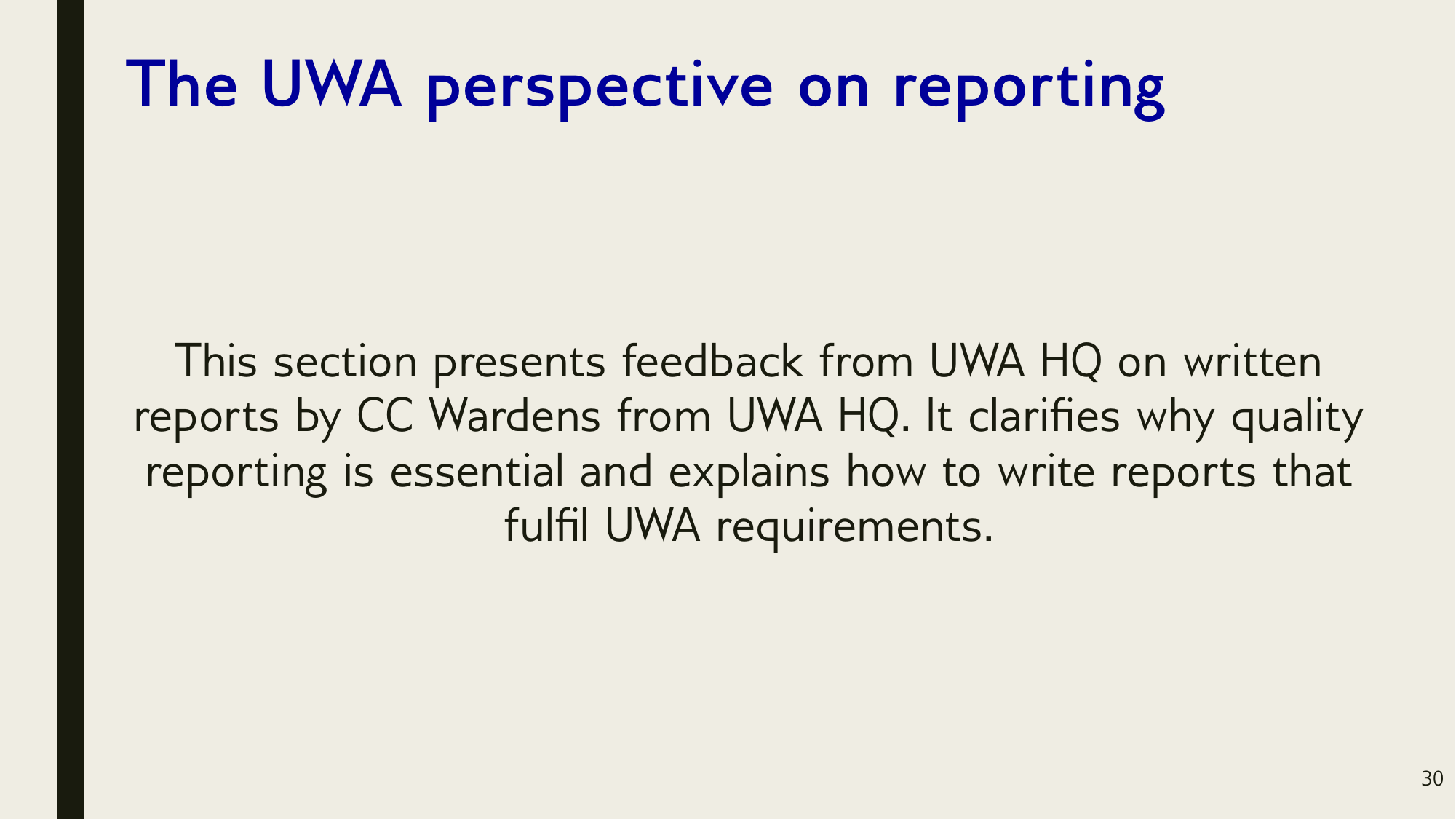

# The UWA perspective on reporting

This section presents feedback from UWA HQ on written reports by CC Wardens from UWA HQ. It clarifies why quality reporting is essential and explains how to write reports that fulfil UWA requirements.
30